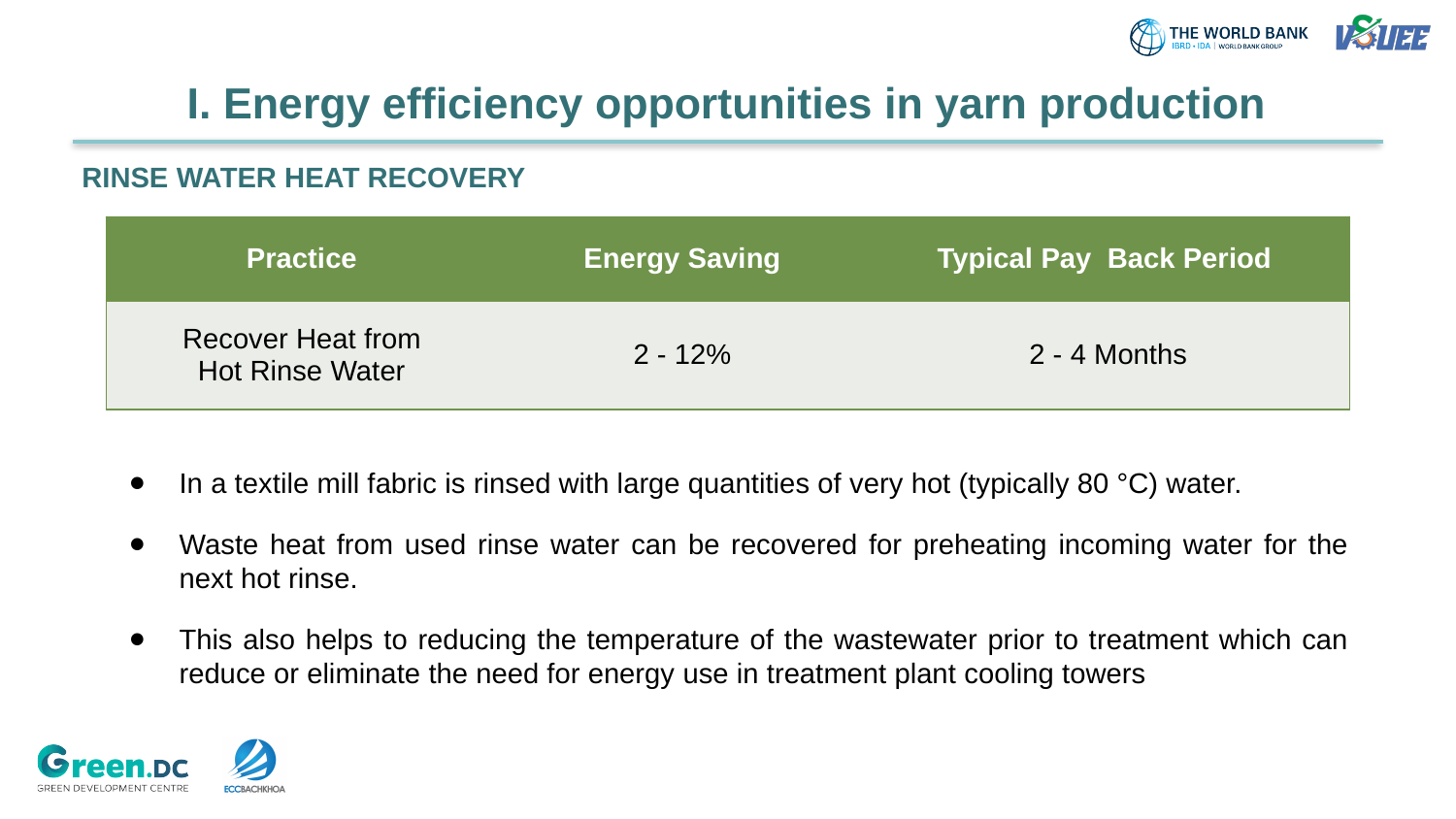

I. Energy efficiency opportunities in yarn production
# RINSE WATER HEAT RECOVERY
| Practice | Energy Saving | Typical Pay Back Period |
| --- | --- | --- |
| Recover Heat from Hot Rinse Water | 2 - 12% | 2 - 4 Months |
In a textile mill fabric is rinsed with large quantities of very hot (typically 80 °C) water.
Waste heat from used rinse water can be recovered for preheating incoming water for the next hot rinse.
This also helps to reducing the temperature of the wastewater prior to treatment which can reduce or eliminate the need for energy use in treatment plant cooling towers